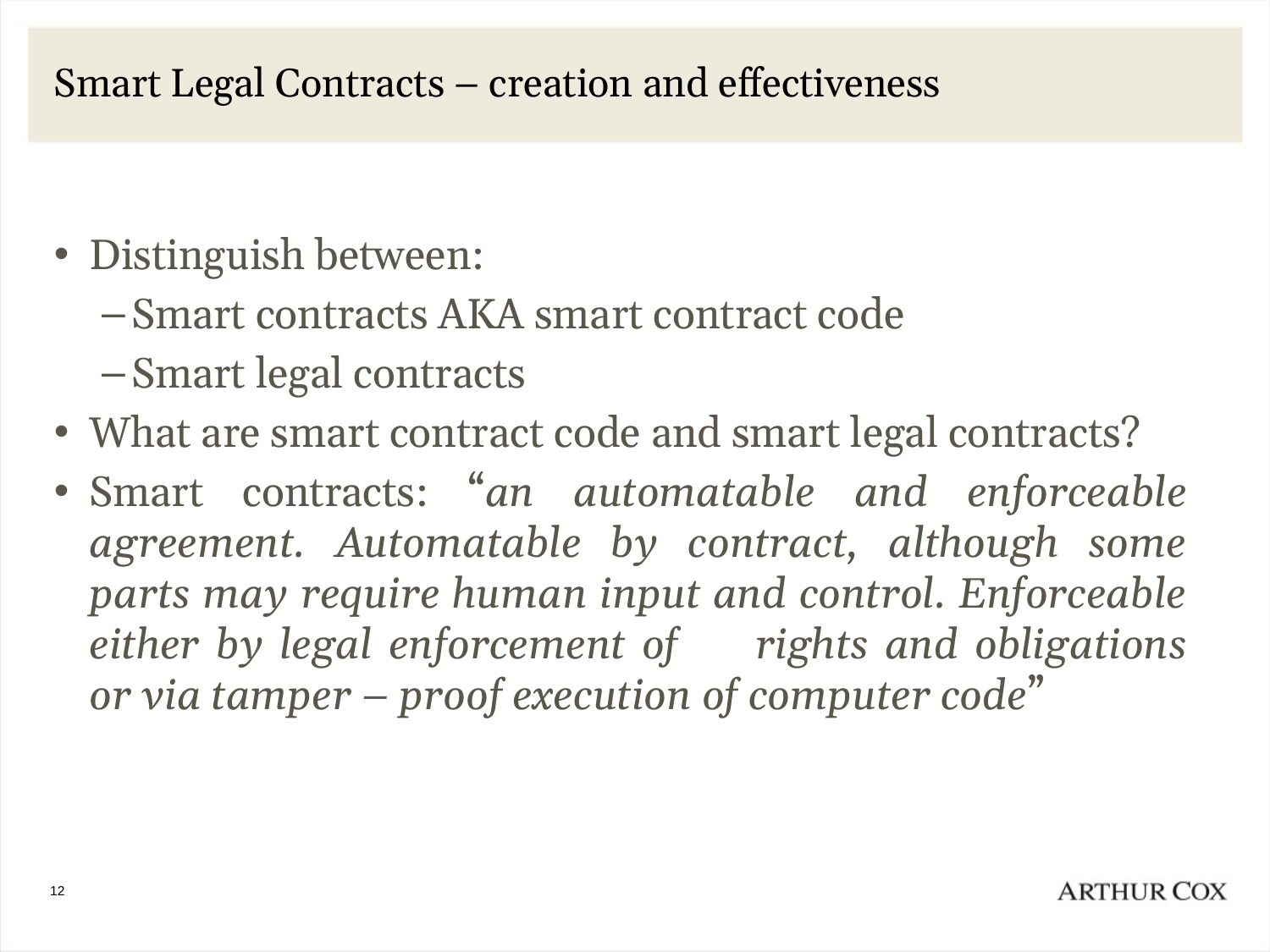

# Smart Legal Contracts – creation and effectiveness
Distinguish between:
Smart contracts AKA smart contract code
Smart legal contracts
What are smart contract code and smart legal contracts?
Smart contracts: “an automatable and enforceable agreement. Automatable by contract, although some parts may require human input and control. Enforceable either by legal enforcement of 	rights and obligations or via tamper – proof execution of computer code”
12